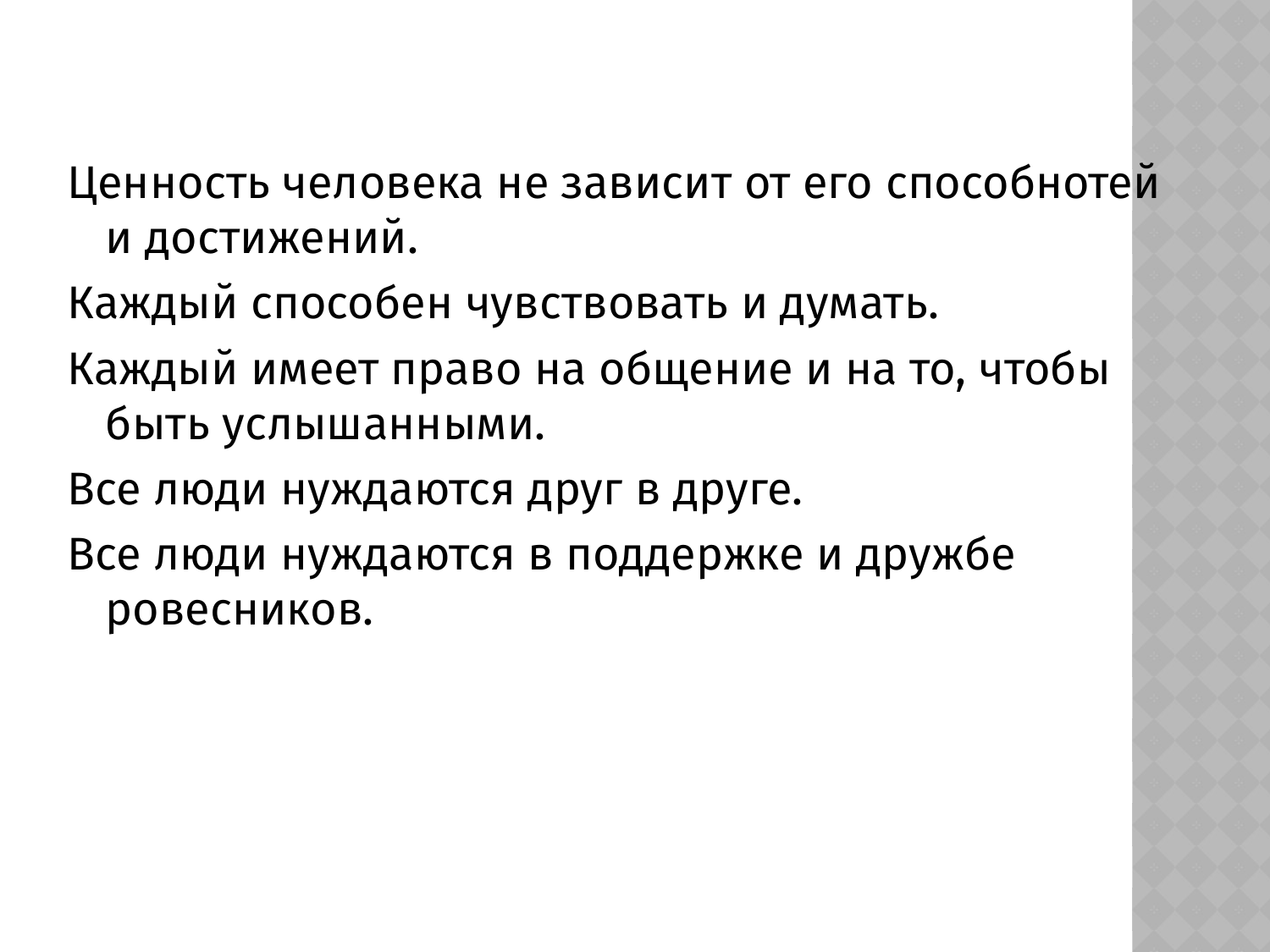

Ценность человека не зависит от его способнотей и достижений.
Каждый способен чувствовать и думать.
Каждый имеет право на общение и на то, чтобы быть услышанными.
Все люди нуждаются друг в друге.
Все люди нуждаются в поддержке и дружбе ровесников.